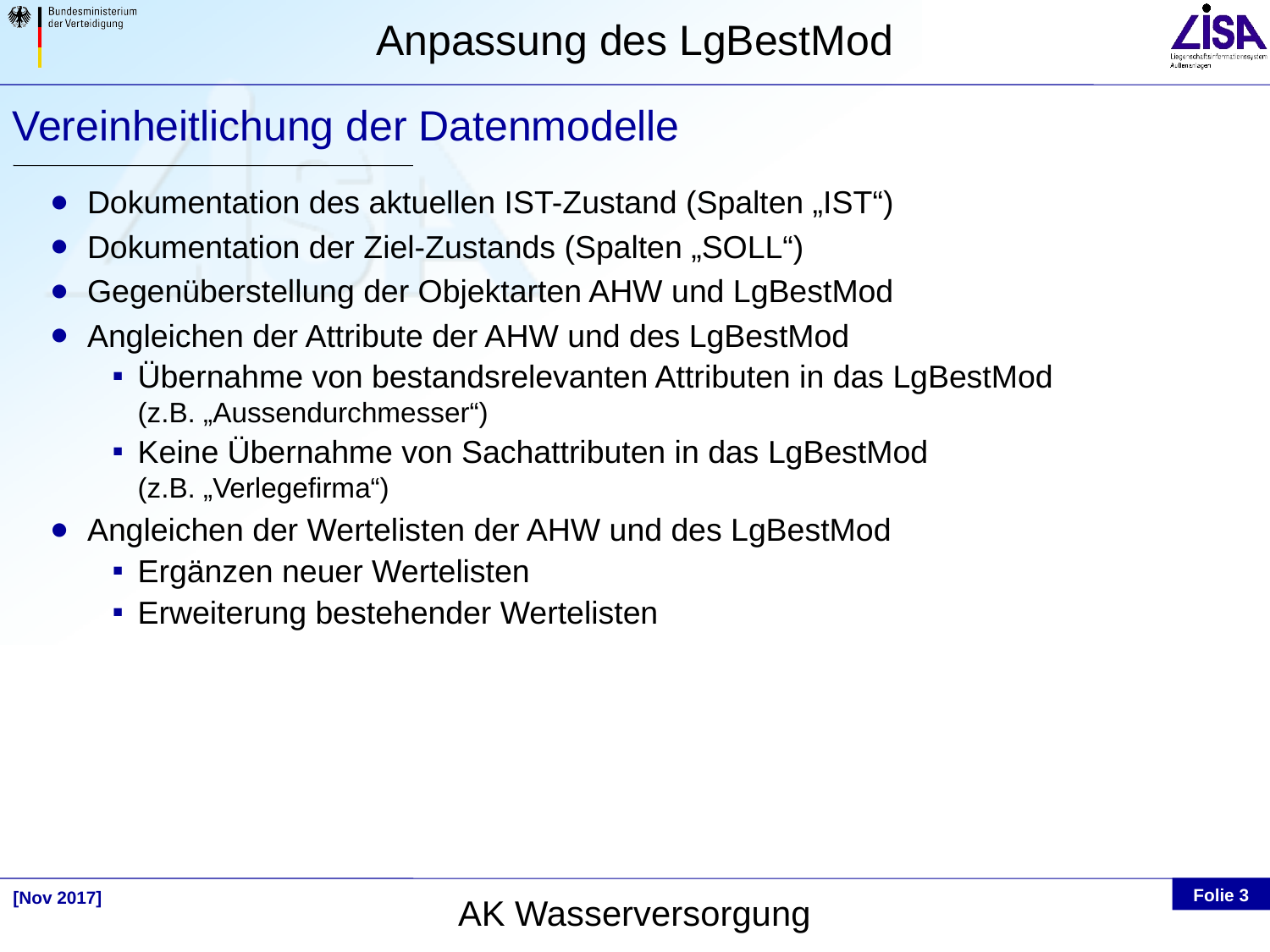

Vereinheitlichung der Datenmodelle

Dokumentation des aktuellen IST-Zustand (Spalten „IST“)
Dokumentation der Ziel-Zustands (Spalten „SOLL“)
Gegenüberstellung der Objektarten AHW und LgBestMod
Angleichen der Attribute der AHW und des LgBestMod
Übernahme von bestandsrelevanten Attributen in das LgBestMod
(z.B. „Aussendurchmesser“)
Keine Übernahme von Sachattributen in das LgBestMod
(z.B. „Verlegefirma“)
Angleichen der Wertelisten der AHW und des LgBestMod
Ergänzen neuer Wertelisten
Erweiterung bestehender Wertelisten